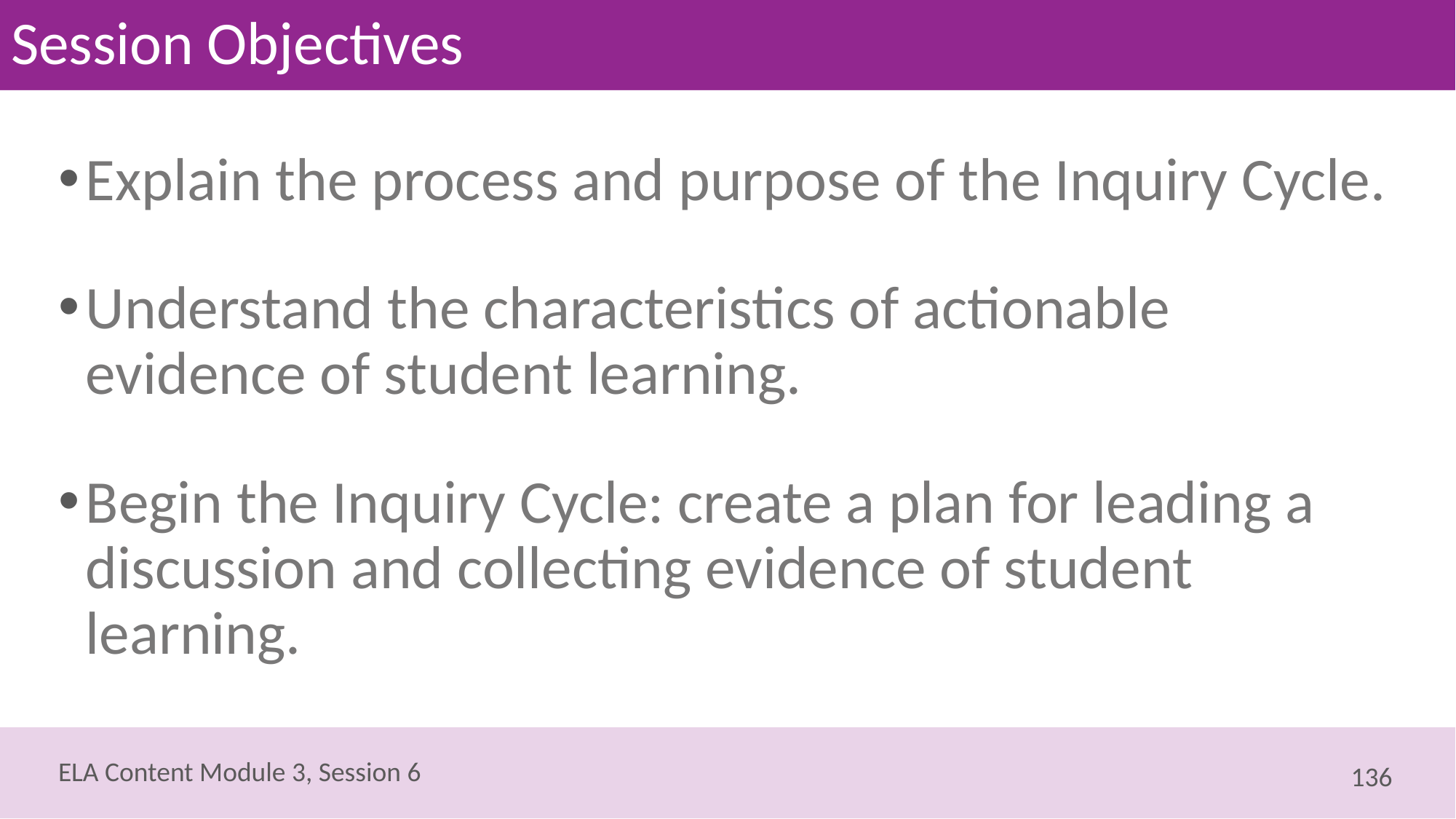

# Session Objectives
Explain the process and purpose of the Inquiry Cycle.

Understand the characteristics of actionable evidence of student learning.

Begin the Inquiry Cycle: create a plan for leading a discussion and collecting evidence of student learning.
136